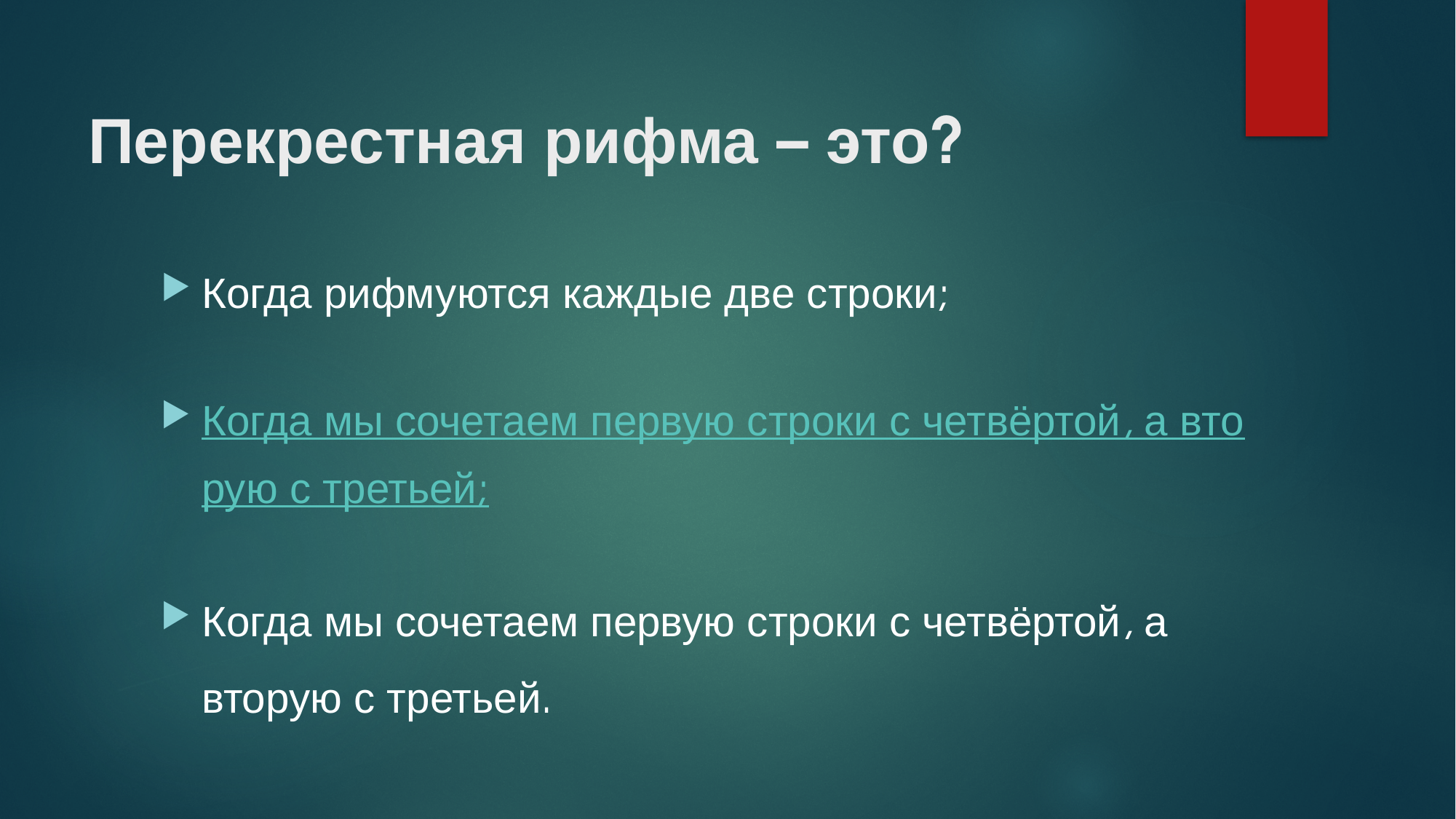

# Перекрестная рифма – это?
Когда рифмуются каждые две строки;
Когда мы сочетаем первую строки с четвёртой, а вторую с третьей;
Когда мы сочетаем первую строки с четвёртой, а вторую с третьей.